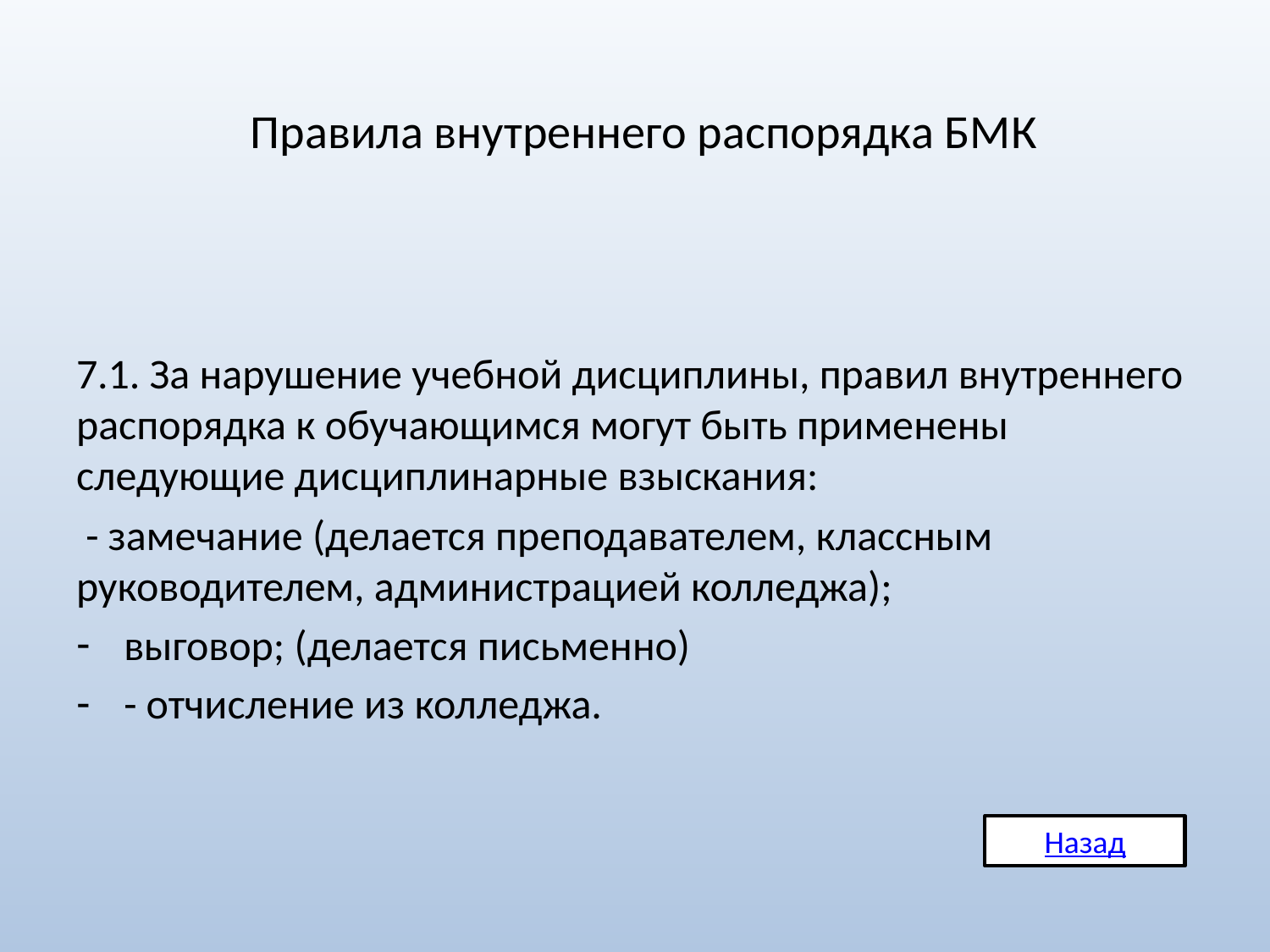

# Правила внутреннего распорядка БМК

7.1. За нарушение учебной дисциплины, правил внутреннего распорядка к обучающимся могут быть применены следующие дисциплинарные взыскания:
 - замечание (делается преподавателем, классным руководителем, администрацией колледжа);
выговор; (делается письменно)
- отчисление из колледжа.
Назад